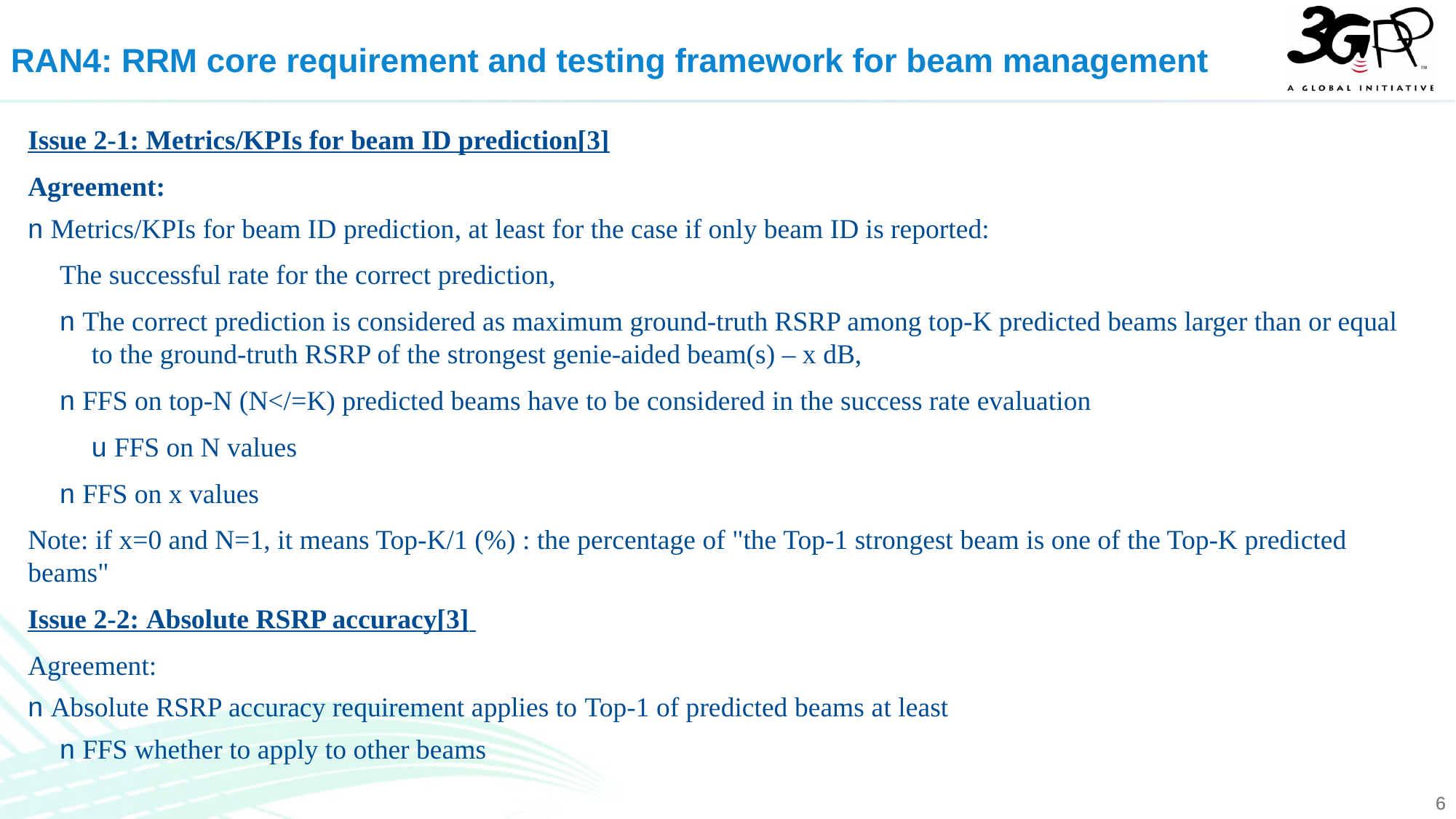

RAN4: RRM core requirement and testing framework for beam management
Issue 2-1: Metrics/KPIs for beam ID prediction[3]
Agreement:
n Metrics/KPIs for beam ID prediction, at least for the case if only beam ID is reported:
The successful rate for the correct prediction,
n The correct prediction is considered as maximum ground-truth RSRP among top-K predicted beams larger than or equal to the ground-truth RSRP of the strongest genie-aided beam(s) – x dB,
n FFS on top-N (N</=K) predicted beams have to be considered in the success rate evaluation
u FFS on N values
n FFS on x values
Note: if x=0 and N=1, it means Top-K/1 (%) : the percentage of "the Top-1 strongest beam is one of the Top-K predicted beams"
Issue 2-2: Absolute RSRP accuracy[3]
Agreement:
n Absolute RSRP accuracy requirement applies to Top-1 of predicted beams at least
n FFS whether to apply to other beams